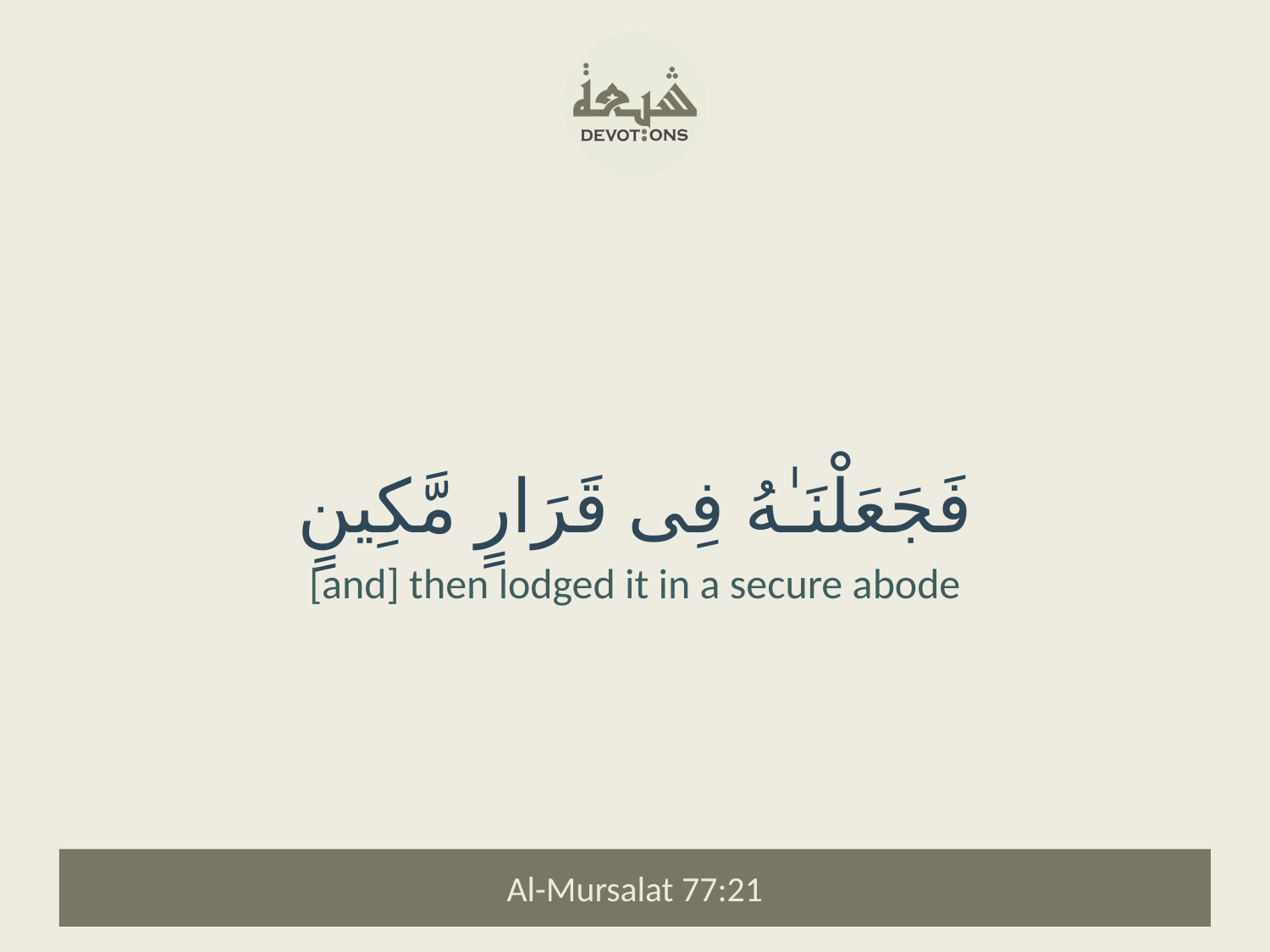

فَجَعَلْنَـٰهُ فِى قَرَارٍ مَّكِينٍ
[and] then lodged it in a secure abode
Al-Mursalat 77:21